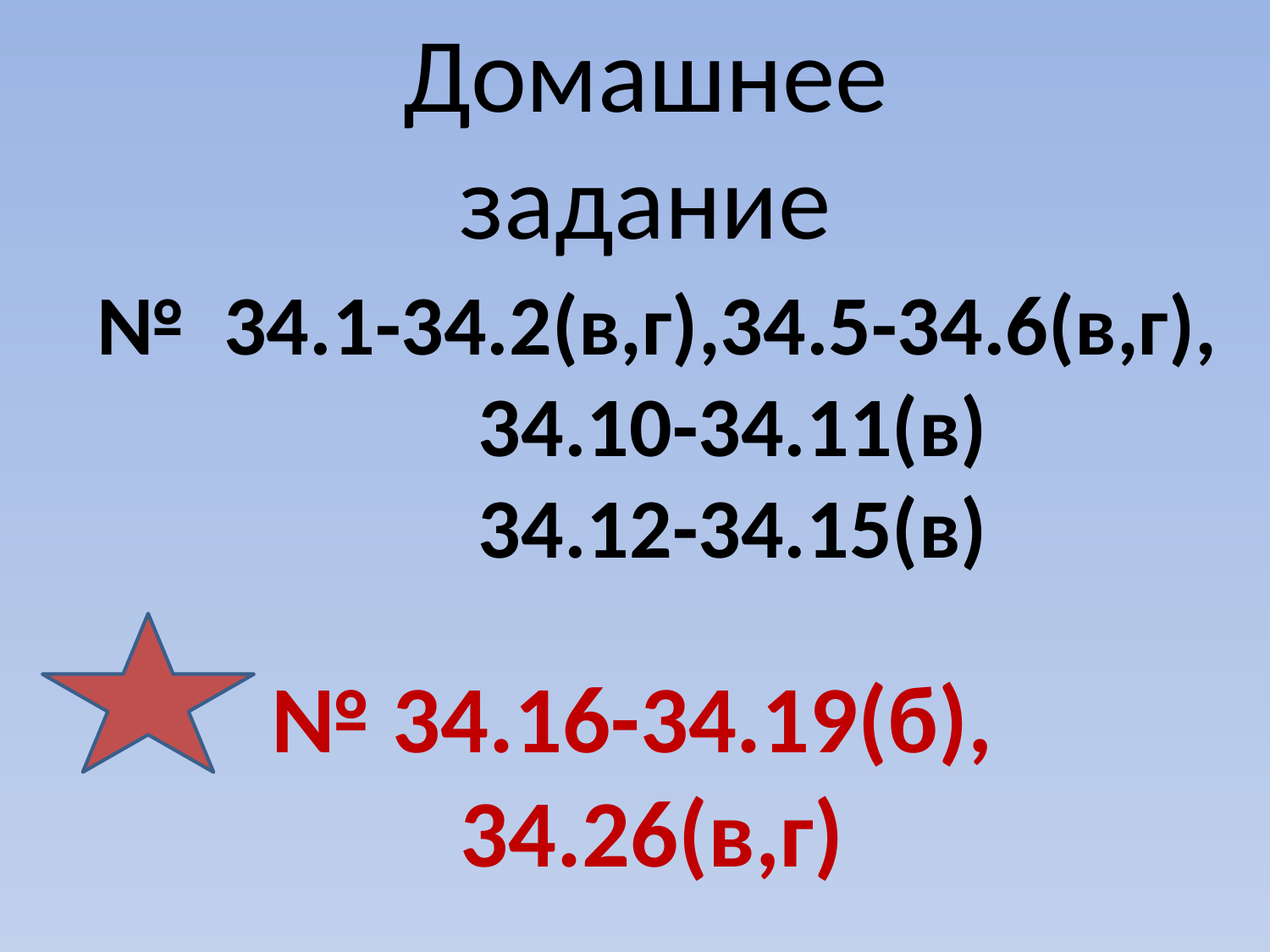

Домашнее
задание
№  34.1-34.2(в,г),34.5-34.6(в,г),  			34.10-34.11(в)            			34.12-34.15(в)

            № 34.16-34.19(б),				         34.26(в,г)